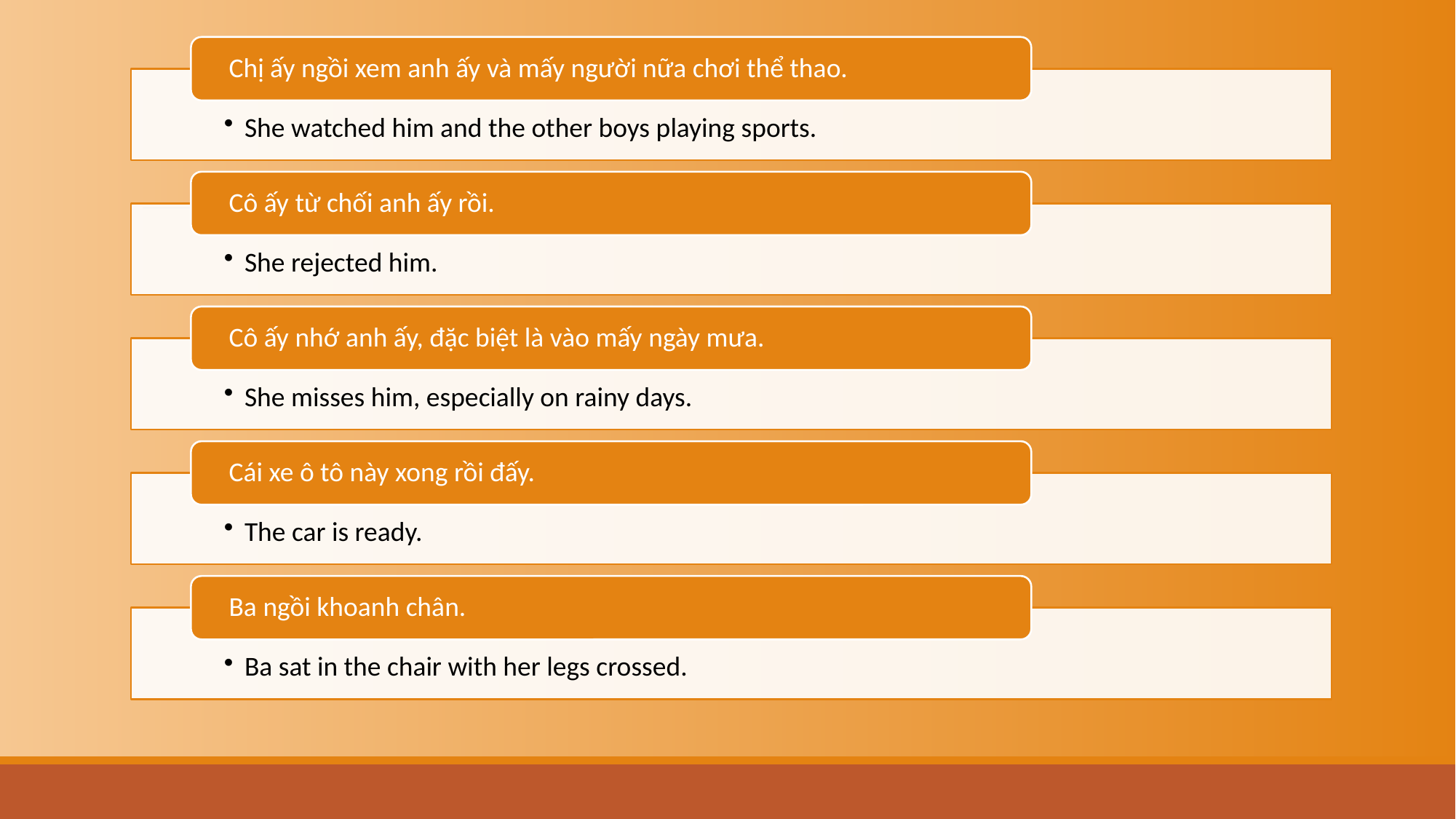

She watched him and the other boys playing sports.
Chị ấy ngồi xem anh ấy và mấy người nữa chơi thể thao.
She rejected him.
Cô ấy từ chối anh ấy rồi.
She misses him, especially on rainy days.
Cô ấy nhớ anh ấy, đặc biệt là vào mấy ngày mưa.
The car is ready.
Cái xe ô tô này xong rồi đấy.
Ba sat in the chair with her legs crossed.
Ba ngồi khoanh chân.